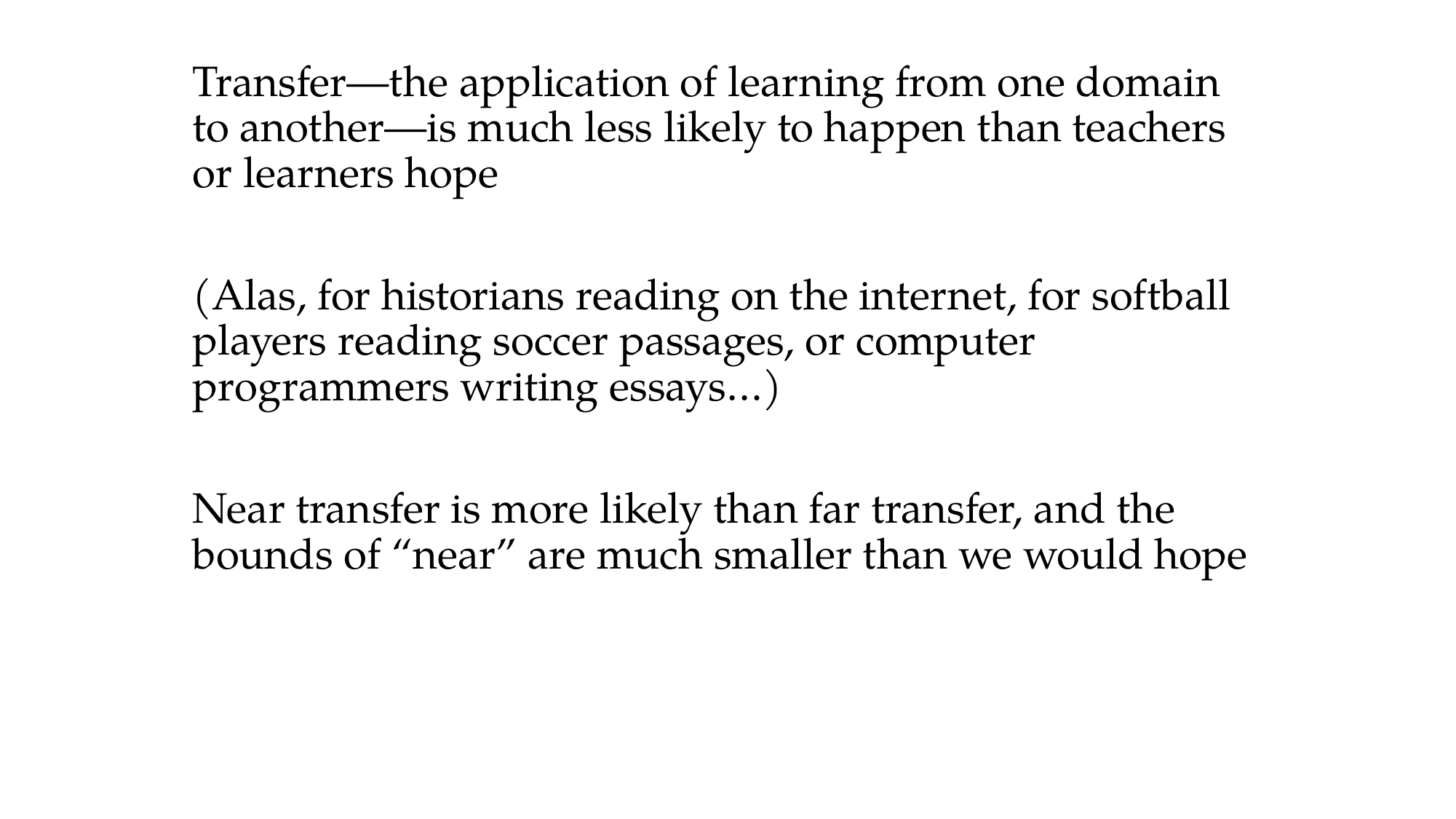

Transfer—the application of learning from one domain to another—is much less likely to happen than teachers or learners hope

(Alas, for historians reading on the internet, for softball players reading soccer passages, or computer programmers writing essays…)

Near transfer is more likely than far transfer, and the bounds of “near” are much smaller than we would hope